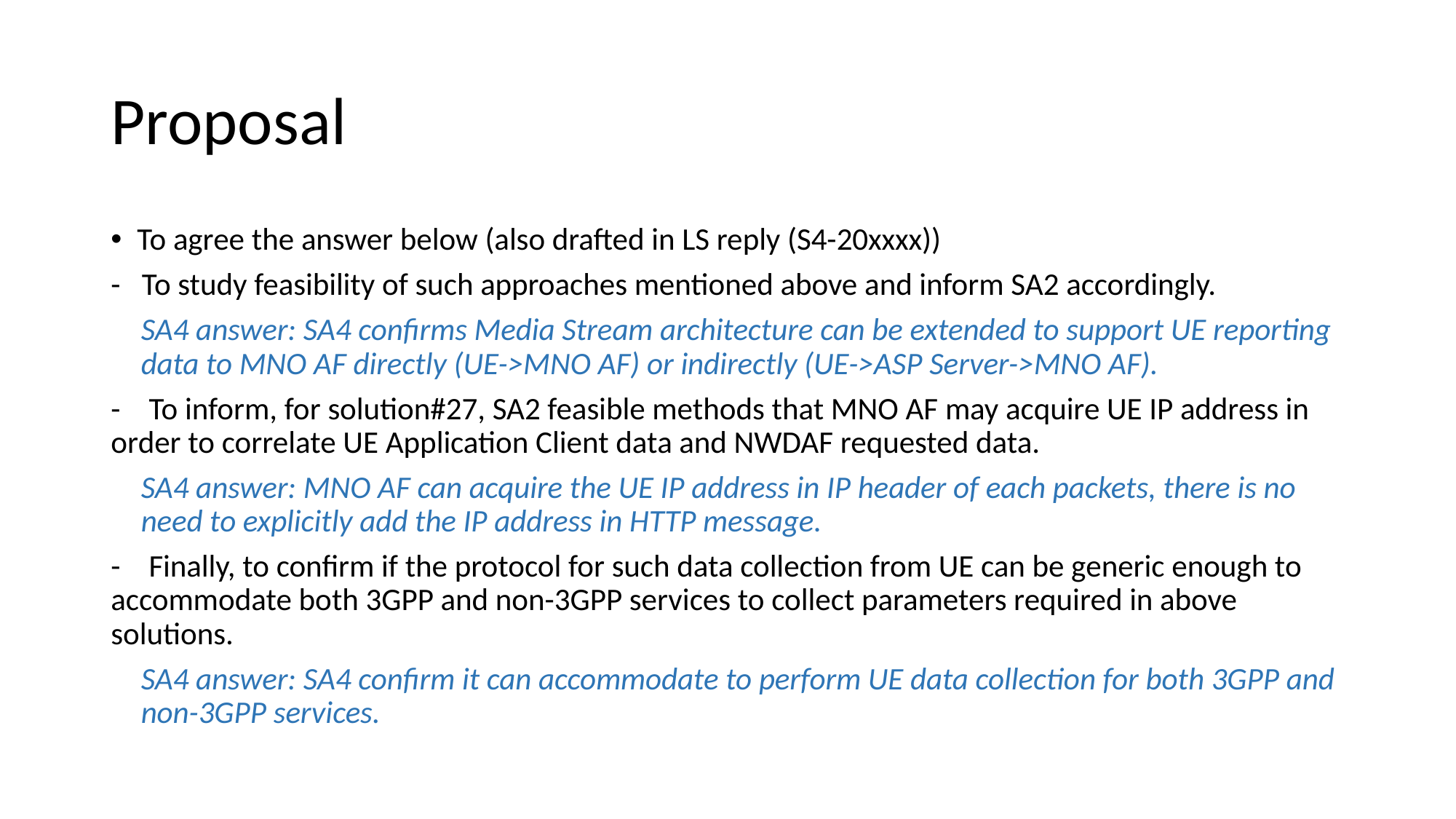

# Proposal
To agree the answer below (also drafted in LS reply (S4-20xxxx))
-   To study feasibility of such approaches mentioned above and inform SA2 accordingly.
SA4 answer: SA4 confirms Media Stream architecture can be extended to support UE reporting data to MNO AF directly (UE->MNO AF) or indirectly (UE->ASP Server->MNO AF).
-    To inform, for solution#27, SA2 feasible methods that MNO AF may acquire UE IP address in order to correlate UE Application Client data and NWDAF requested data.
SA4 answer: MNO AF can acquire the UE IP address in IP header of each packets, there is no need to explicitly add the IP address in HTTP message.
-    Finally, to confirm if the protocol for such data collection from UE can be generic enough to accommodate both 3GPP and non-3GPP services to collect parameters required in above solutions.
SA4 answer: SA4 confirm it can accommodate to perform UE data collection for both 3GPP and non-3GPP services.